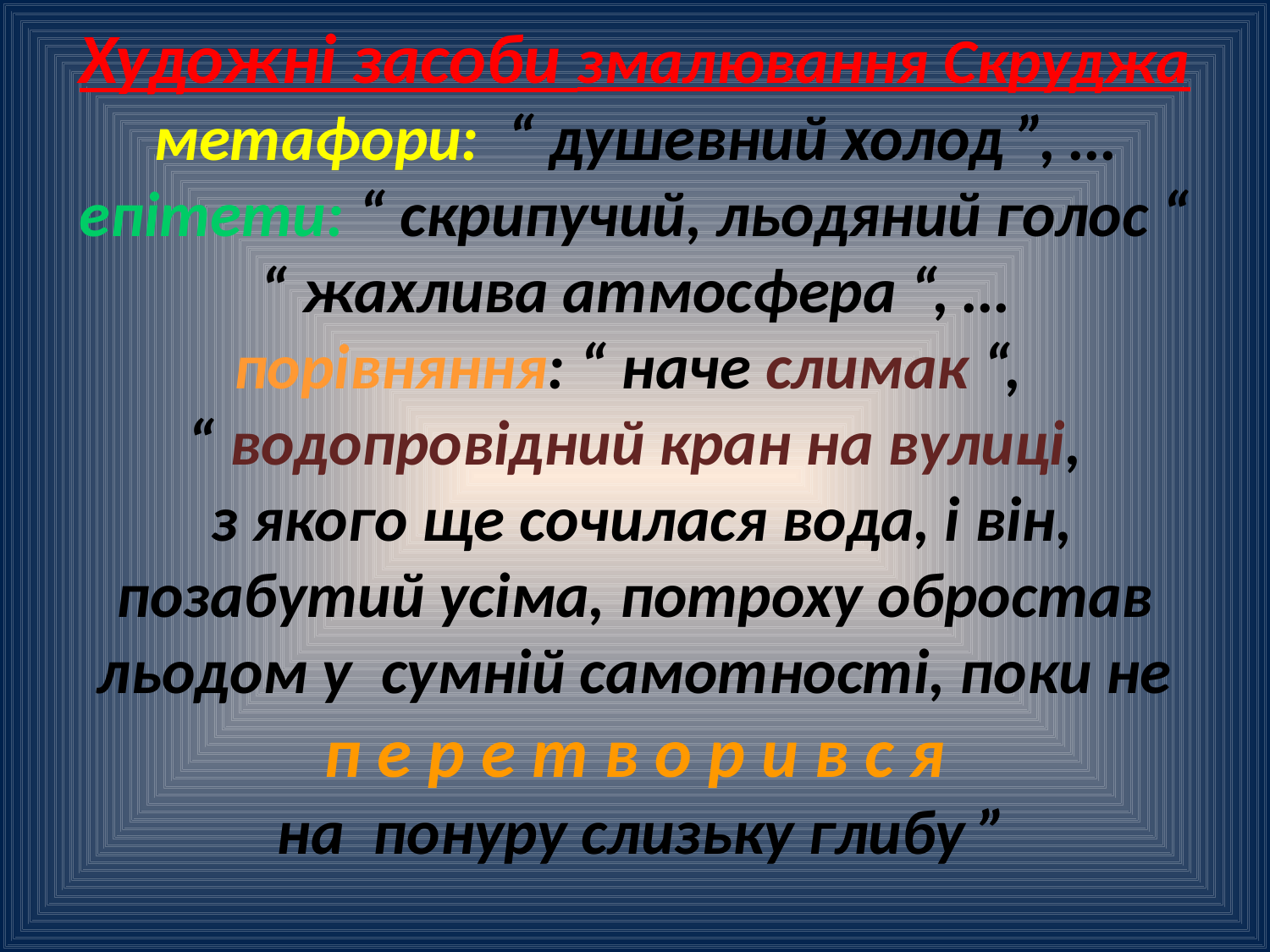

# Художні засоби змалювання Скруджа метафори:  “ душевний холод ”, … епітети: “ скрипучий, льодяний голос “ “ жахлива атмосфера “, … порівняння: “ наче слимак “, “ водопровідний кран на вулиці, з якого ще сочилася вода, і він, позабутий усіма, потроху обростав льодом у  сумній самотності, поки не п е р е т в о р и в с я на  понуру слизьку глибу ”